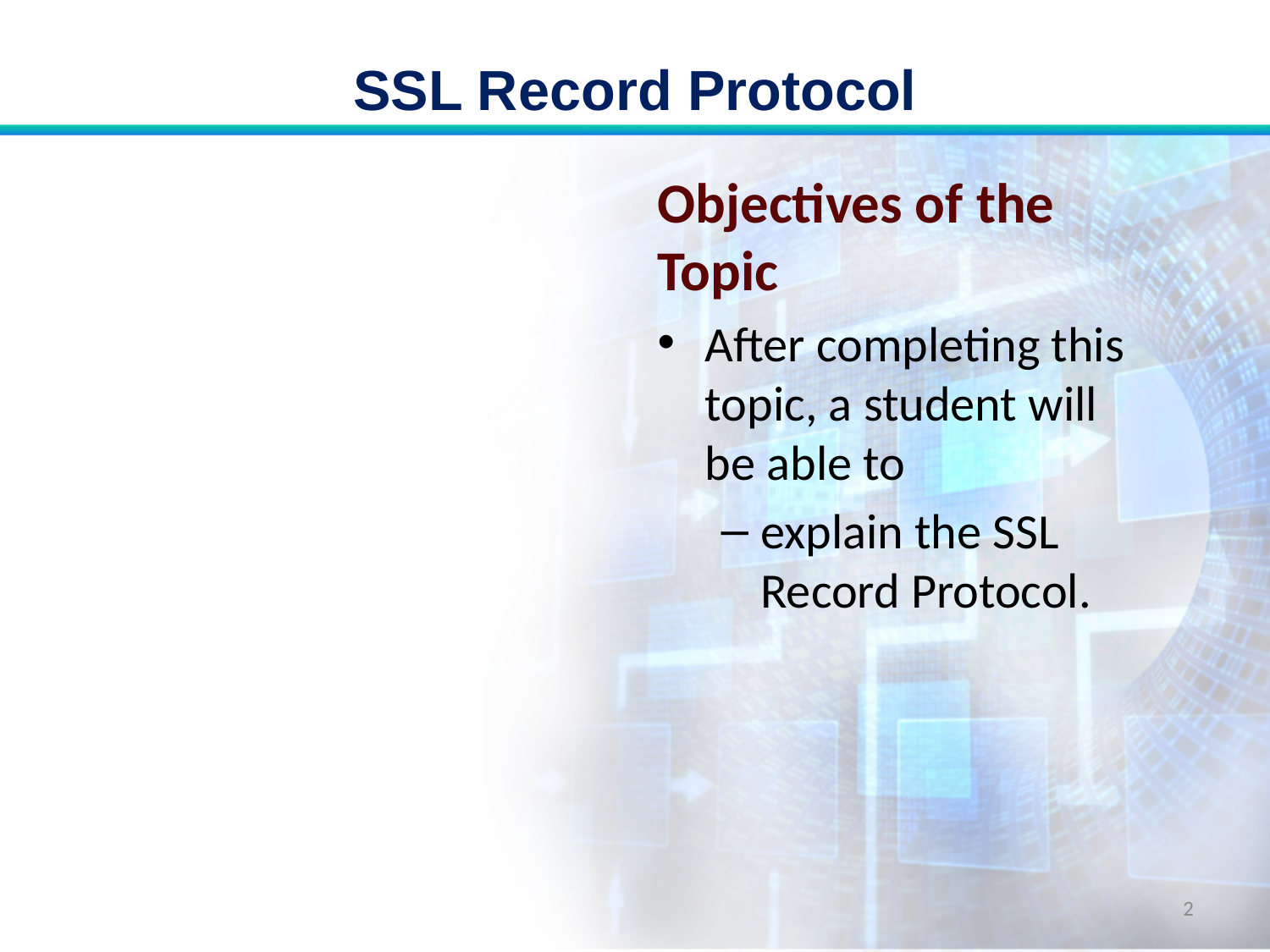

# SSL Record Protocol
Objectives of the Topic
After completing this topic, a student will be able to
explain the SSL Record Protocol.
2